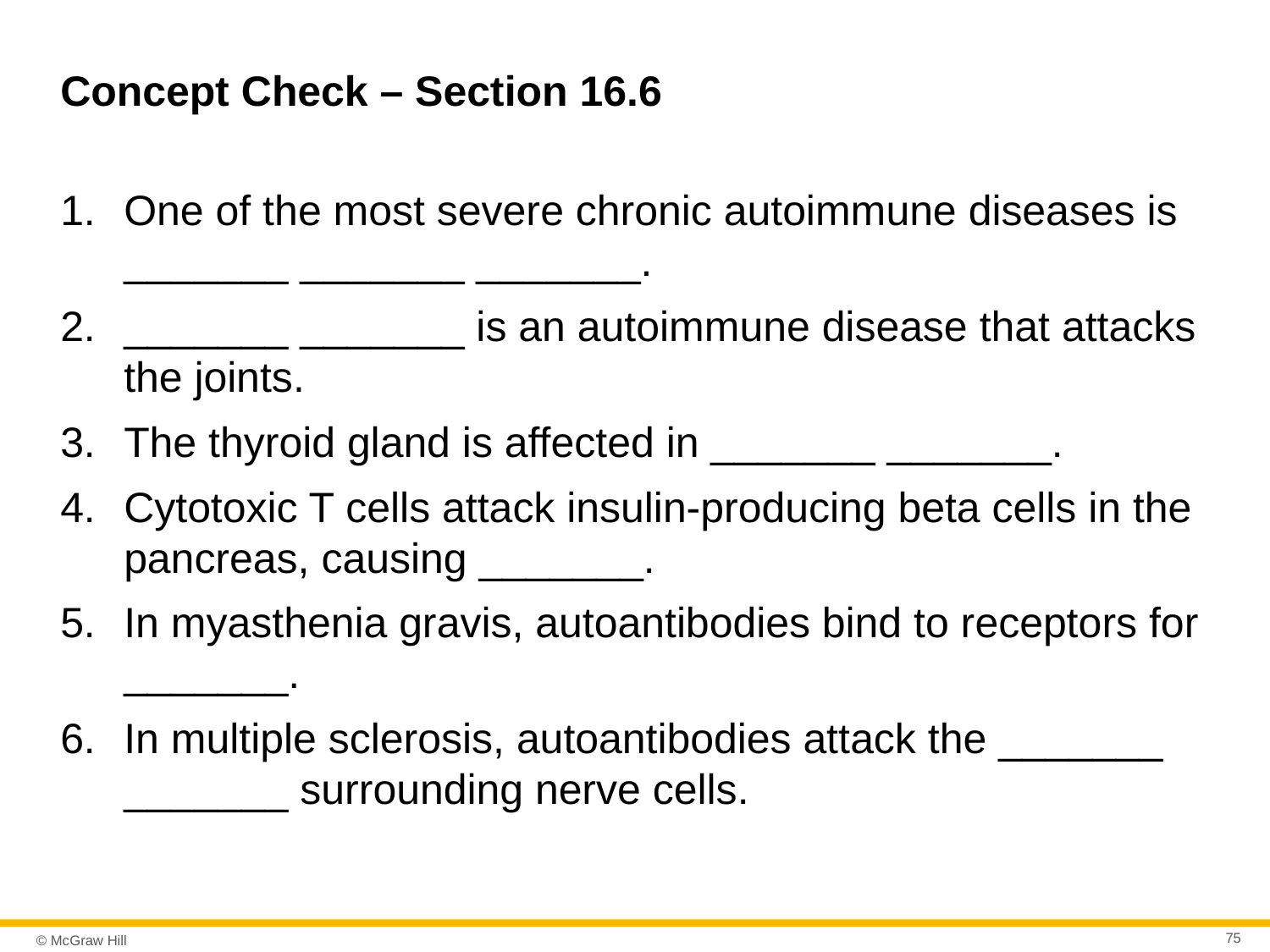

# Concept Check – Section 16.6
One of the most severe chronic autoimmune diseases is _______ _______ _______.
_______ _______ is an autoimmune disease that attacks the joints.
The thyroid gland is affected in _______ _______.
Cytotoxic T cells attack insulin-producing beta cells in the pancreas, causing _______.
In myasthenia gravis, autoantibodies bind to receptors for _______.
In multiple sclerosis, autoantibodies attack the _______ _______ surrounding nerve cells.